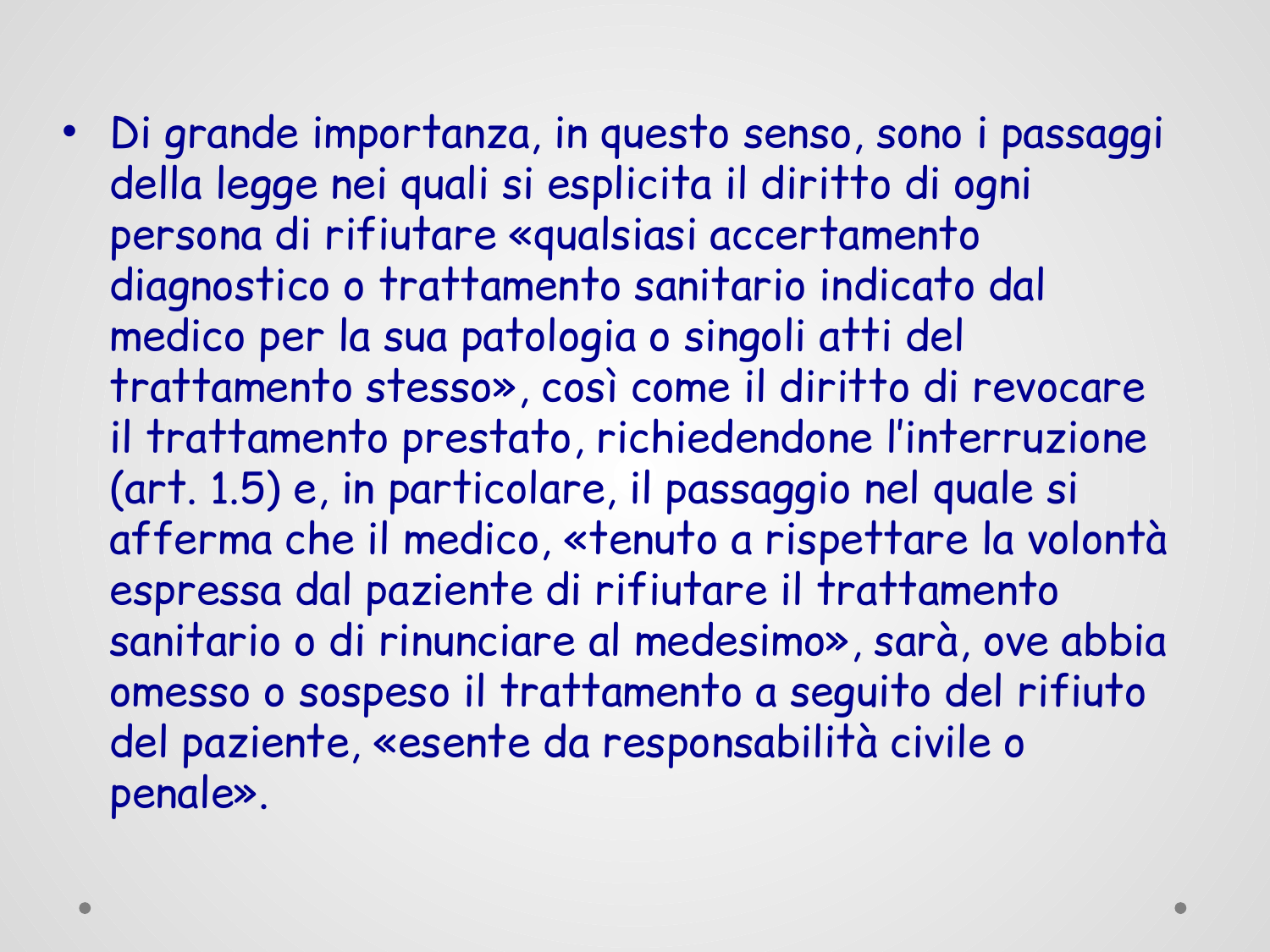

Di grande importanza, in questo senso, sono i passaggi della legge nei quali si esplicita il diritto di ogni persona di rifiutare «qualsiasi accertamento diagnostico o trattamento sanitario indicato dal medico per la sua patologia o singoli atti del trattamento stesso», così come il diritto di revocare il trattamento prestato, richiedendone l’interruzione (art. 1.5) e, in particolare, il passaggio nel quale si afferma che il medico, «tenuto a rispettare la volontà espressa dal paziente di rifiutare il trattamento sanitario o di rinunciare al medesimo», sarà, ove abbia omesso o sospeso il trattamento a seguito del rifiuto del paziente, «esente da responsabilità civile o penale».